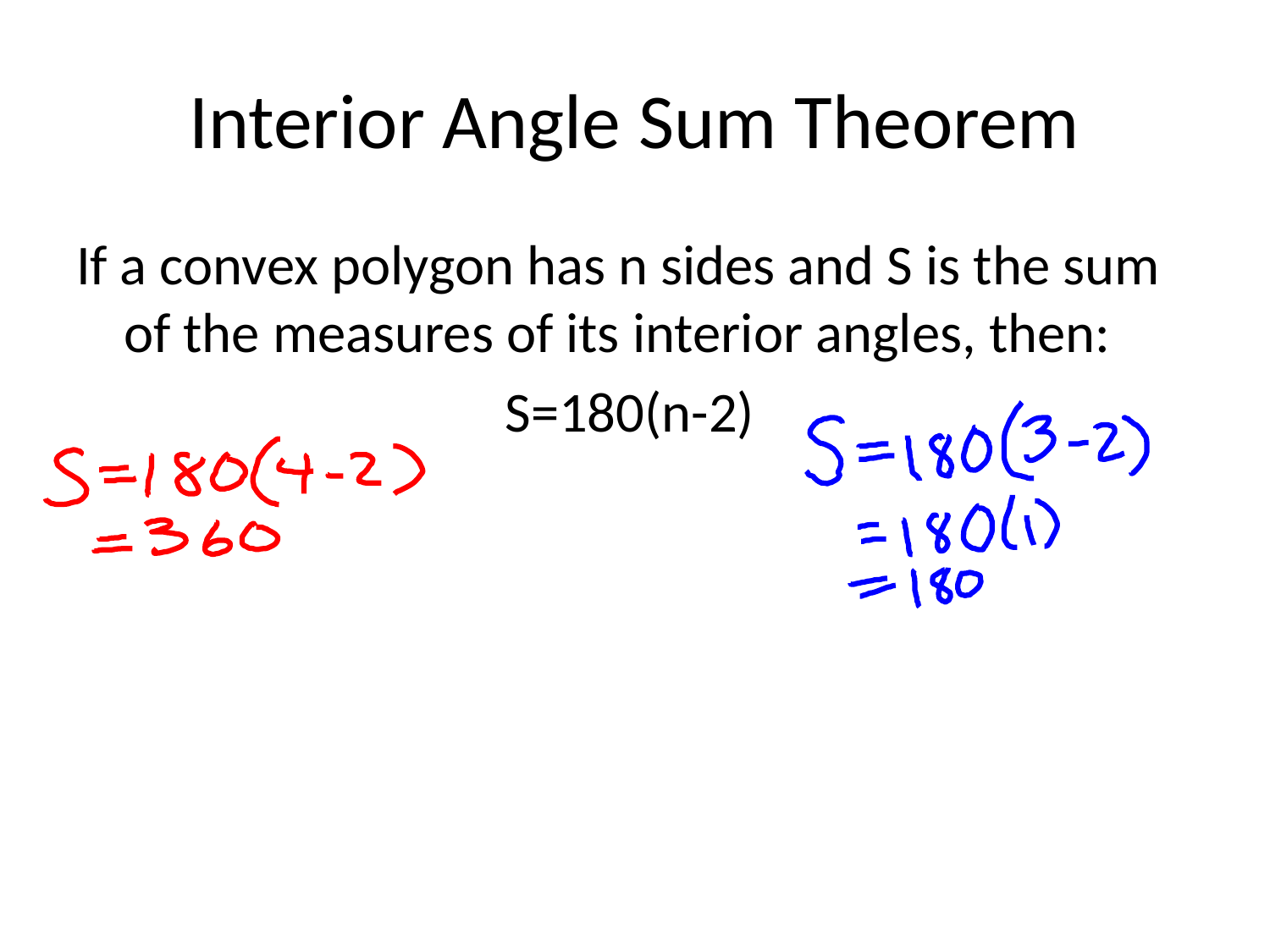

# Interior Angle Sum Theorem
If a convex polygon has n sides and S is the sum of the measures of its interior angles, then:
				S=180(n-2)